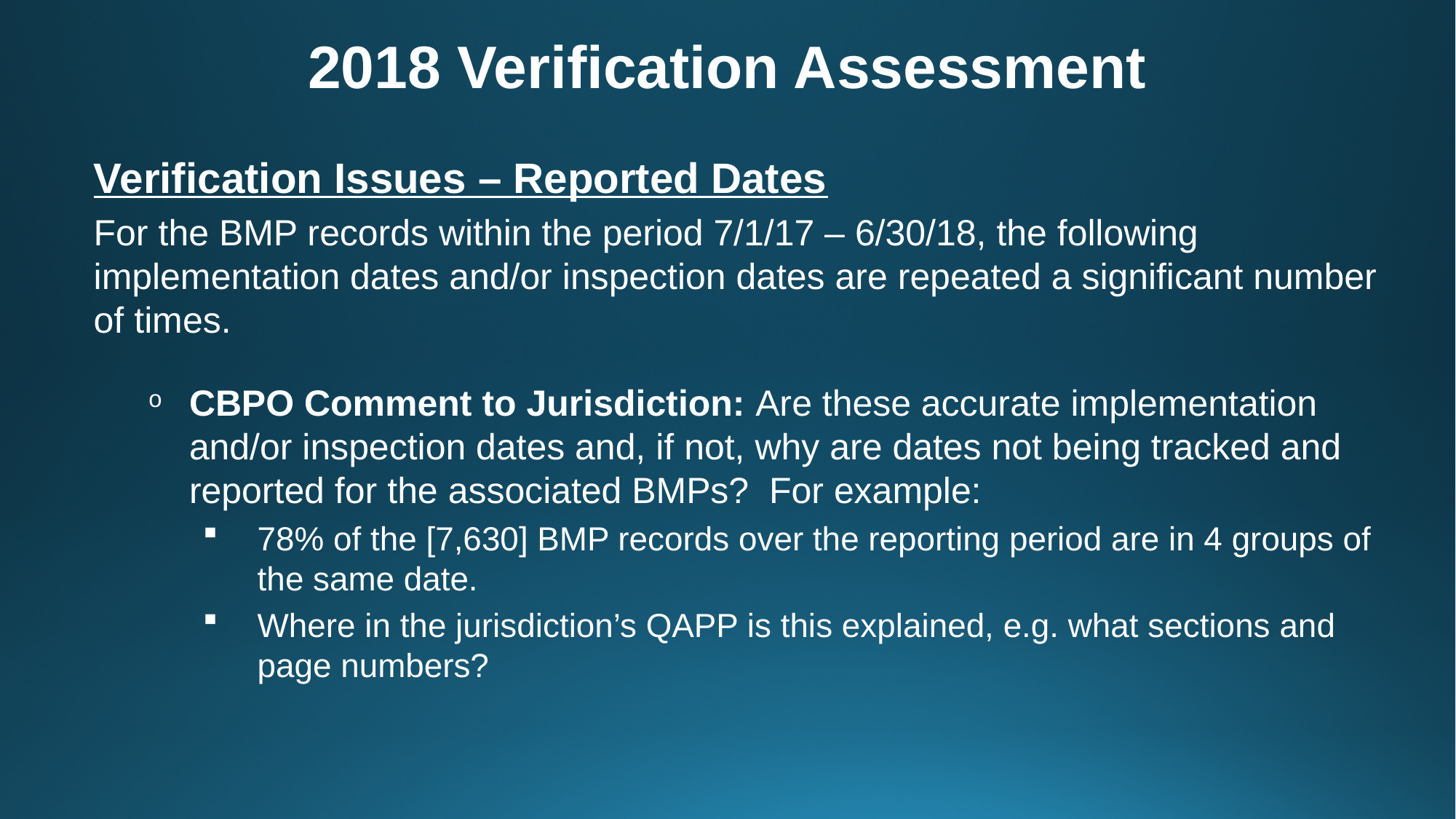

# 2018 Verification Assessment
Verification Issues – Reported Dates
For the BMP records within the period 7/1/17 – 6/30/18, the following implementation dates and/or inspection dates are repeated a significant number of times.

CBPO Comment to Jurisdiction: Are these accurate implementation and/or inspection dates and, if not, why are dates not being tracked and reported for the associated BMPs?  For example:
78% of the [7,630] BMP records over the reporting period are in 4 groups of the same date.
Where in the jurisdiction’s QAPP is this explained, e.g. what sections and page numbers?